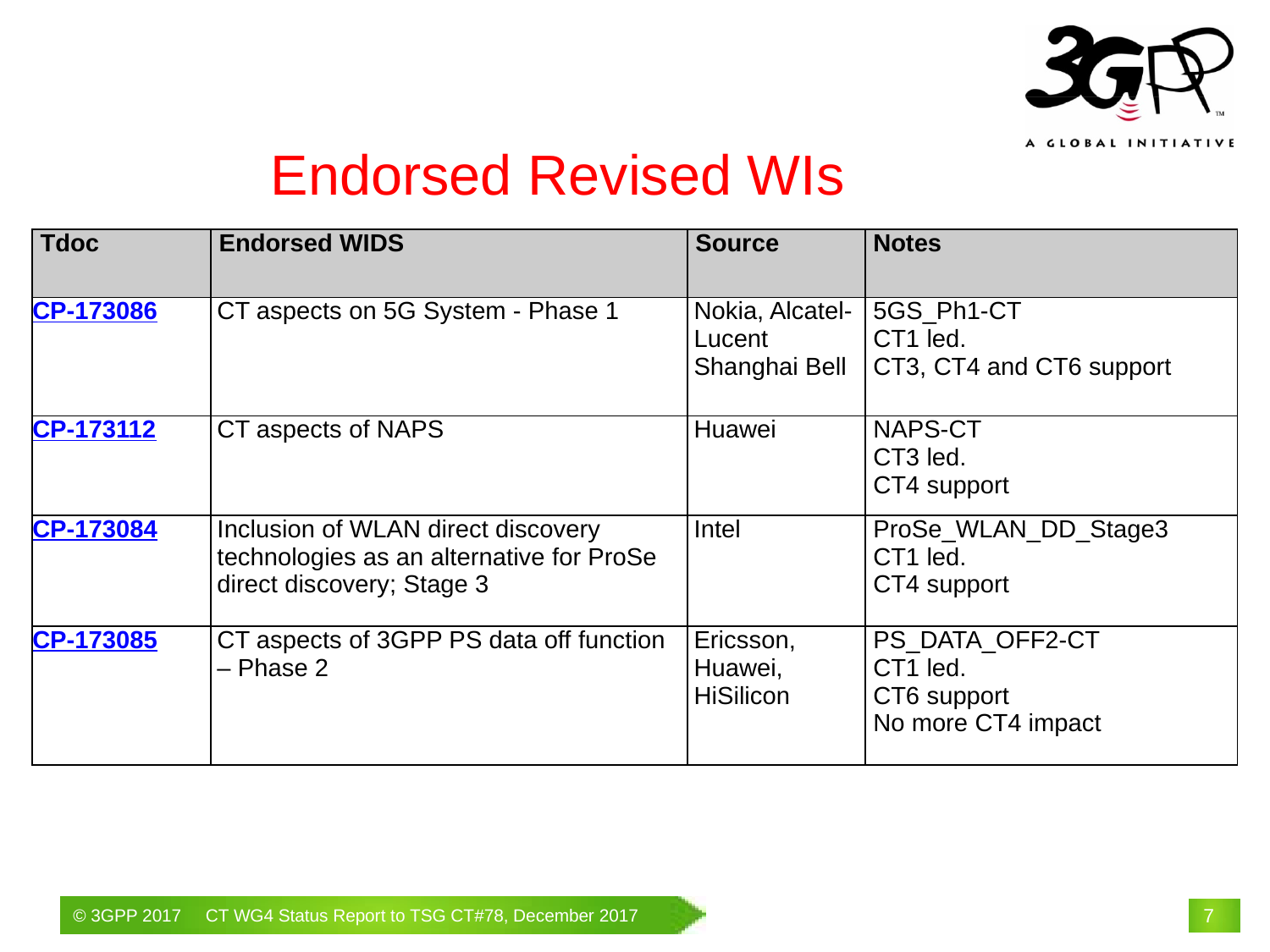

Endorsed Revised WIs

| Tdoc | Endorsed WIDS | Source | Notes |
| --- | --- | --- | --- |
| CP-173086 | CT aspects on 5G System - Phase 1 | Nokia, Alcatel-Lucent Shanghai Bell | 5GS\_Ph1-CT CT1 led. CT3, CT4 and CT6 support |
| CP-173112 | CT aspects of NAPS | Huawei | NAPS-CT CT3 led. CT4 support |
| CP-173084 | Inclusion of WLAN direct discovery technologies as an alternative for ProSe direct discovery; Stage 3 | Intel | ProSe\_WLAN\_DD\_Stage3 CT1 led. CT4 support |
| CP-173085 | CT aspects of 3GPP PS data off function – Phase 2 | Ericsson, Huawei, HiSilicon | PS\_DATA\_OFF2-CT CT1 led. CT6 support No more CT4 impact |